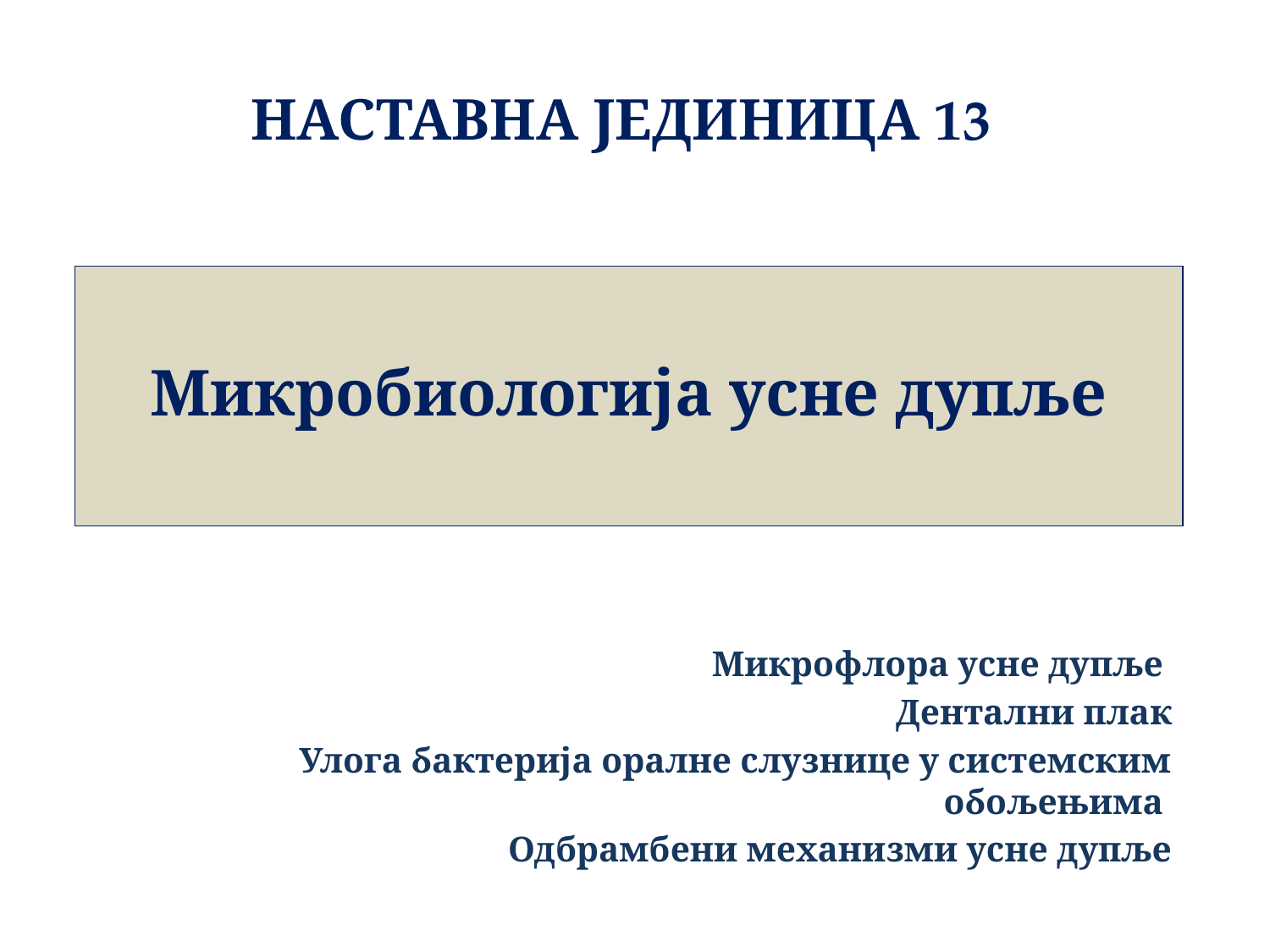

# НАСТАВНА ЈЕДИНИЦА 13

Микробиологија усне дупље
Микрофлора усне дупље
Дентални плак
Улога бактерија оралне слузнице у системским обољењима
Одбрамбени механизми усне дупље